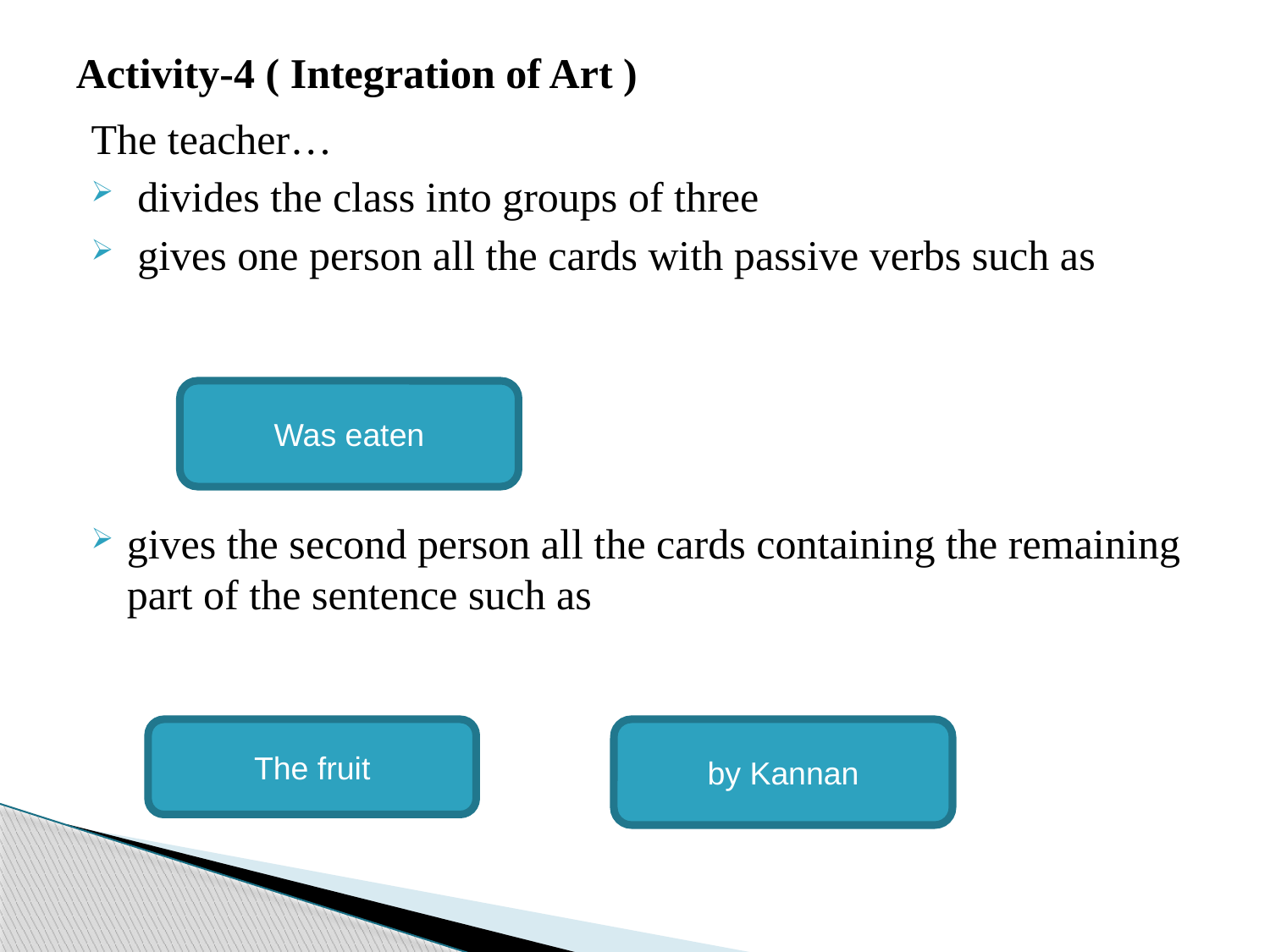

# Activity-4 ( Integration of Art )
The teacher…
 divides the class into groups of three
 gives one person all the cards with passive verbs such as

gives the second person all the cards containing the remaining part of the sentence such as

Was eaten
The fruit
by Kannan